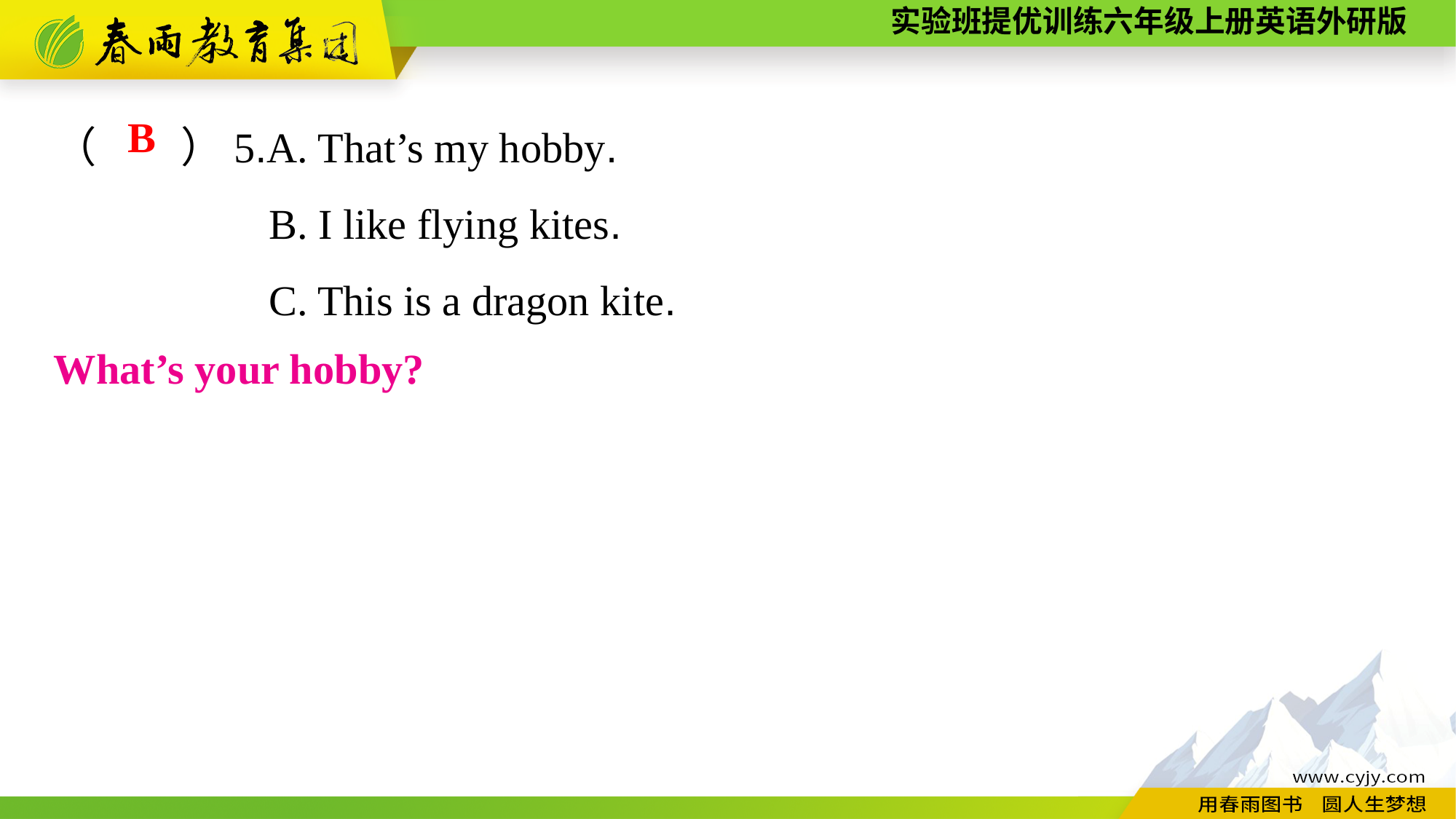

（　　）5.A. That’s my hobby.
B. I like flying kites.
C. This is a dragon kite.
B
What’s your hobby?